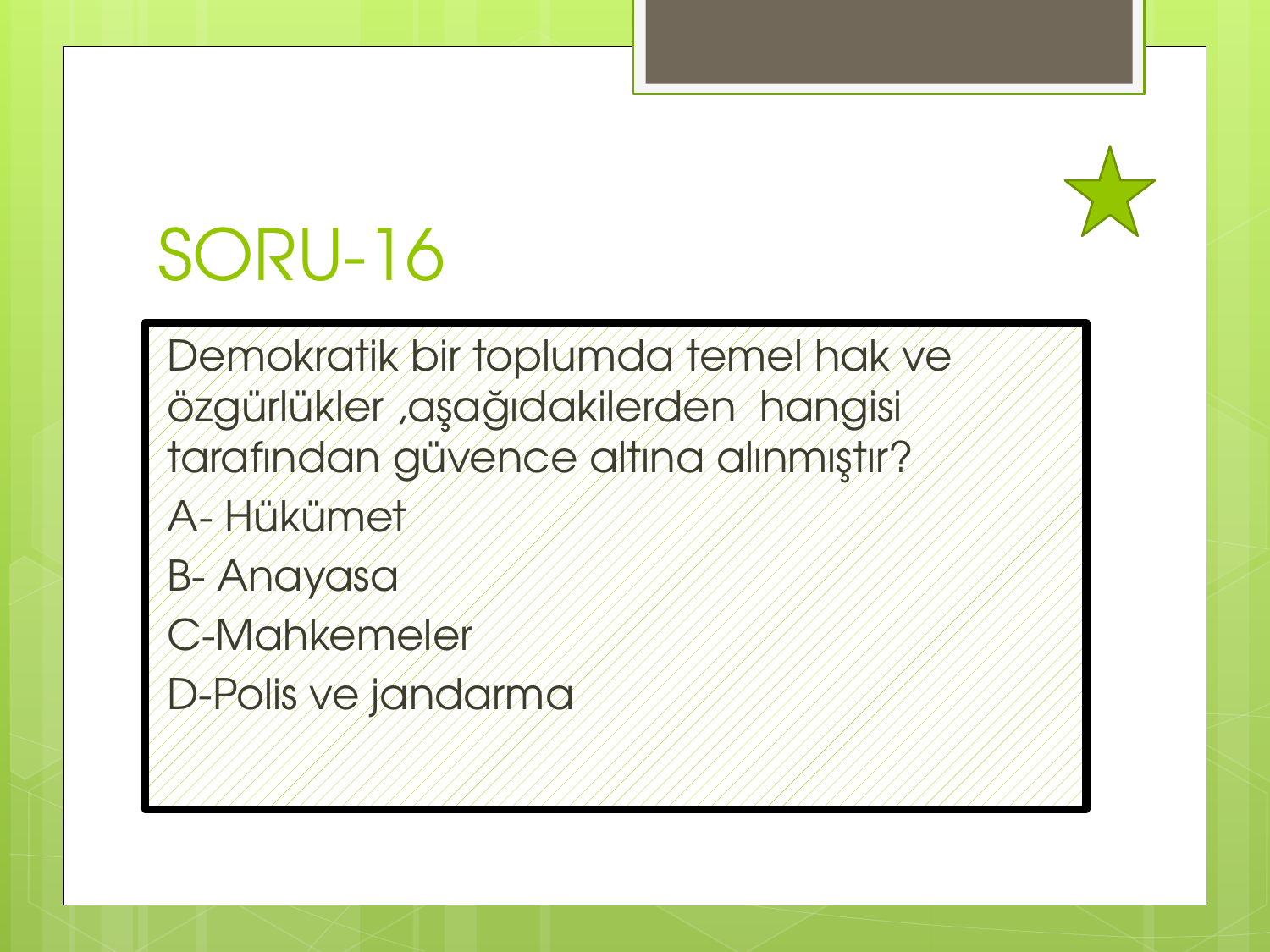

# SORU-16

Demokratik bir toplumda temel hak ve özgürlükler ,aşağıdakilerden  hangisi tarafından güvence altına alınmıştır?
A- Hükümet
B- Anayasa
C-Mahkemeler
D-Polis ve jandarma